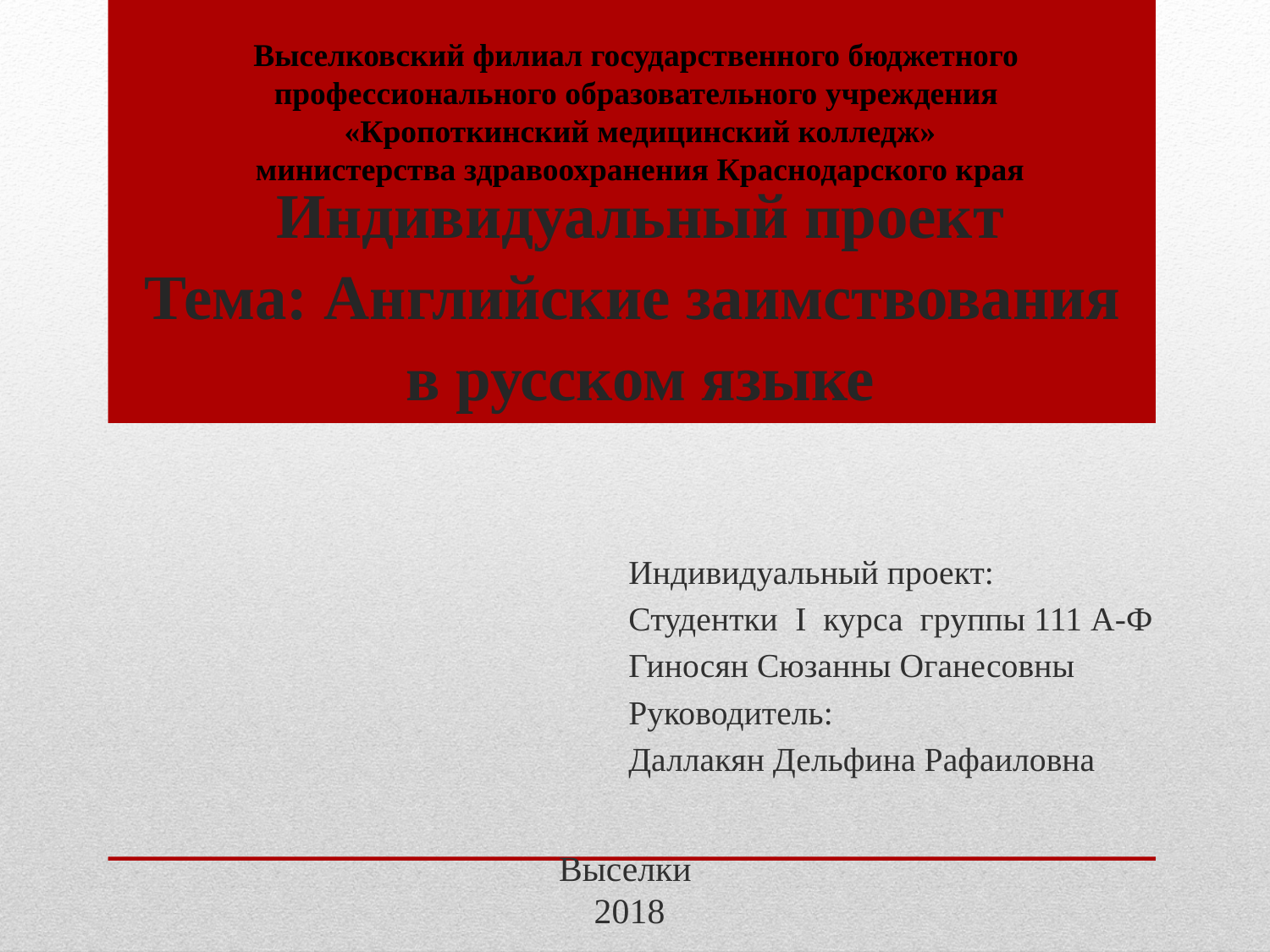

Выселковский филиал государственного бюджетного
профессионального образовательного учреждения
«Кропоткинский медицинский колледж»
министерства здравоохранения Краснодарского края

# Индивидуальный проект Тема: Английские заимствования в русском языке

Индивидуальный проект:
Студентки  I  курса  группы 111 А-Ф
Гиносян Сюзанны Оганесовны
Руководитель:
Даллакян Дельфина Рафаиловна

Выселки
2018